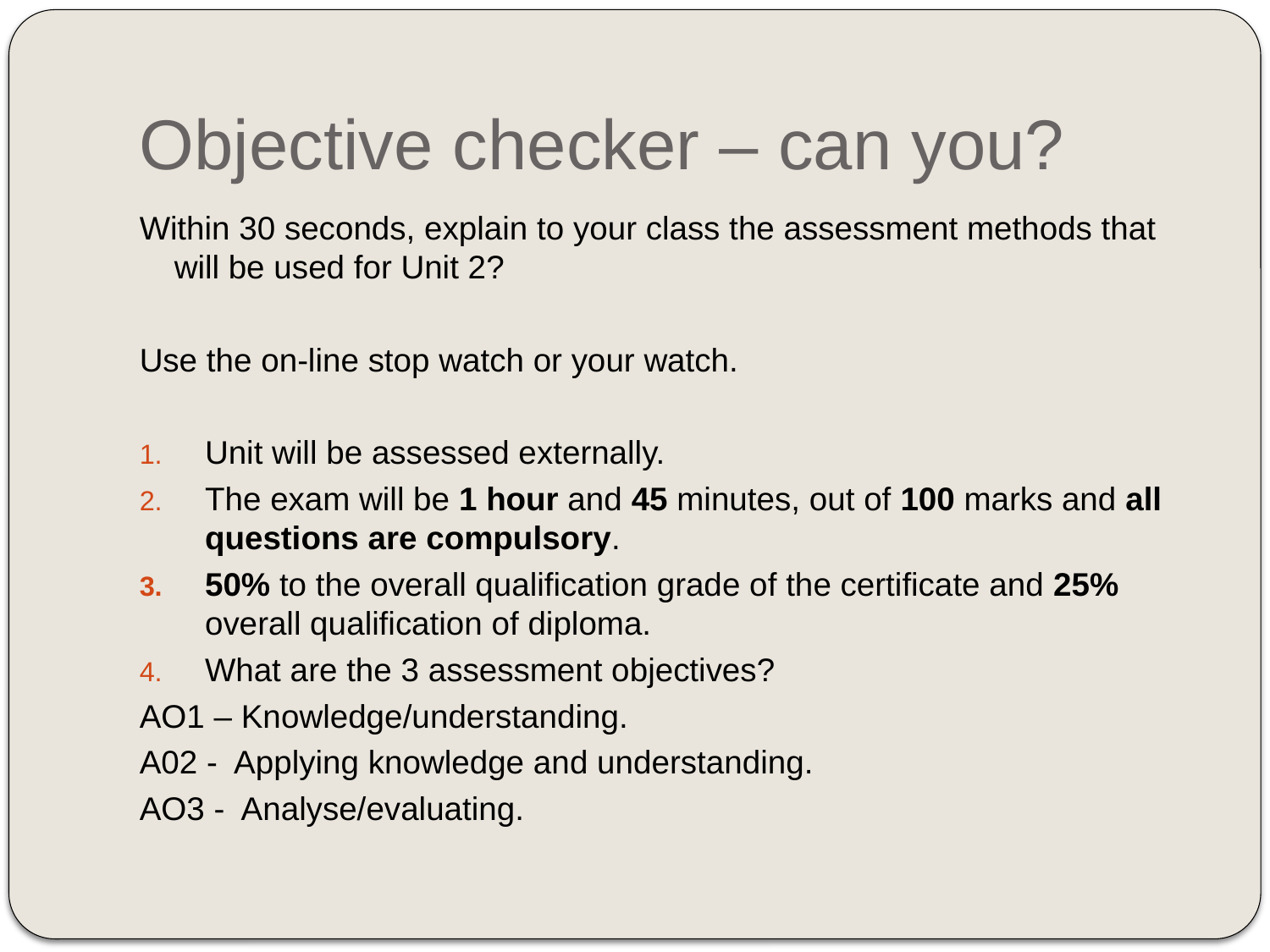

# Objective checker – can you?
Within 30 seconds, explain to your class the assessment methods that will be used for Unit 2?

Use the on-line stop watch or your watch.

Unit will be assessed externally.
The exam will be 1 hour and 45 minutes, out of 100 marks and all questions are compulsory.
50% to the overall qualification grade of the certificate and 25% overall qualification of diploma.
What are the 3 assessment objectives?
AO1 – Knowledge/understanding.
A02 -  Applying knowledge and understanding.
AO3 -  Analyse/evaluating.